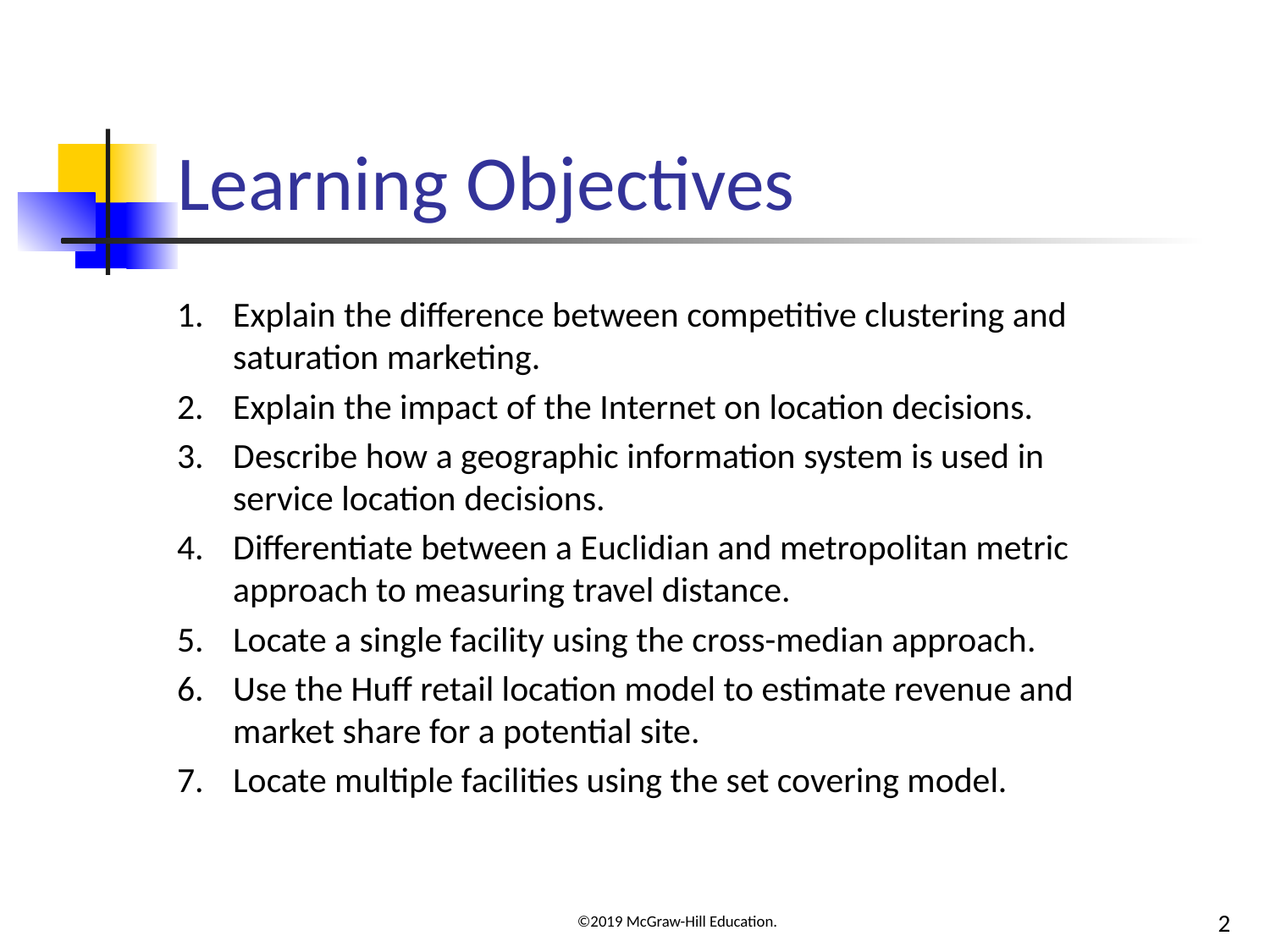

# Learning Objectives
Explain the difference between competitive clustering and saturation marketing.
Explain the impact of the Internet on location decisions.
Describe how a geographic information system is used in service location decisions.
Differentiate between a Euclidian and metropolitan metric approach to measuring travel distance.
Locate a single facility using the cross-median approach.
Use the Huff retail location model to estimate revenue and market share for a potential site.
Locate multiple facilities using the set covering model.